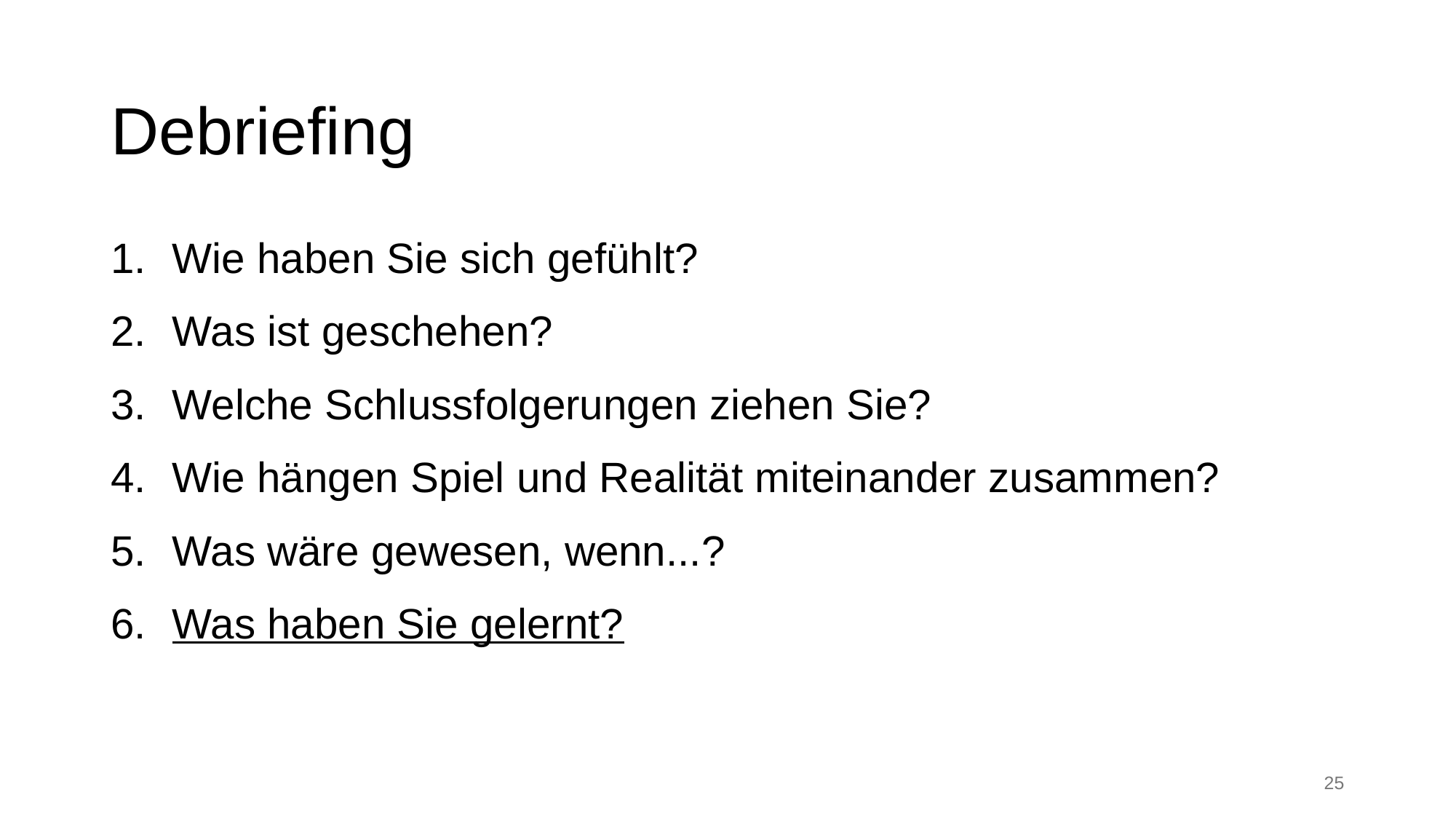

# Debriefing
Wie haben Sie sich gefühlt?
Was ist geschehen?
Welche Schlussfolgerungen ziehen Sie?
Wie hängen Spiel und Realität miteinander zusammen?
Was wäre gewesen, wenn...?
Was haben Sie gelernt?
25